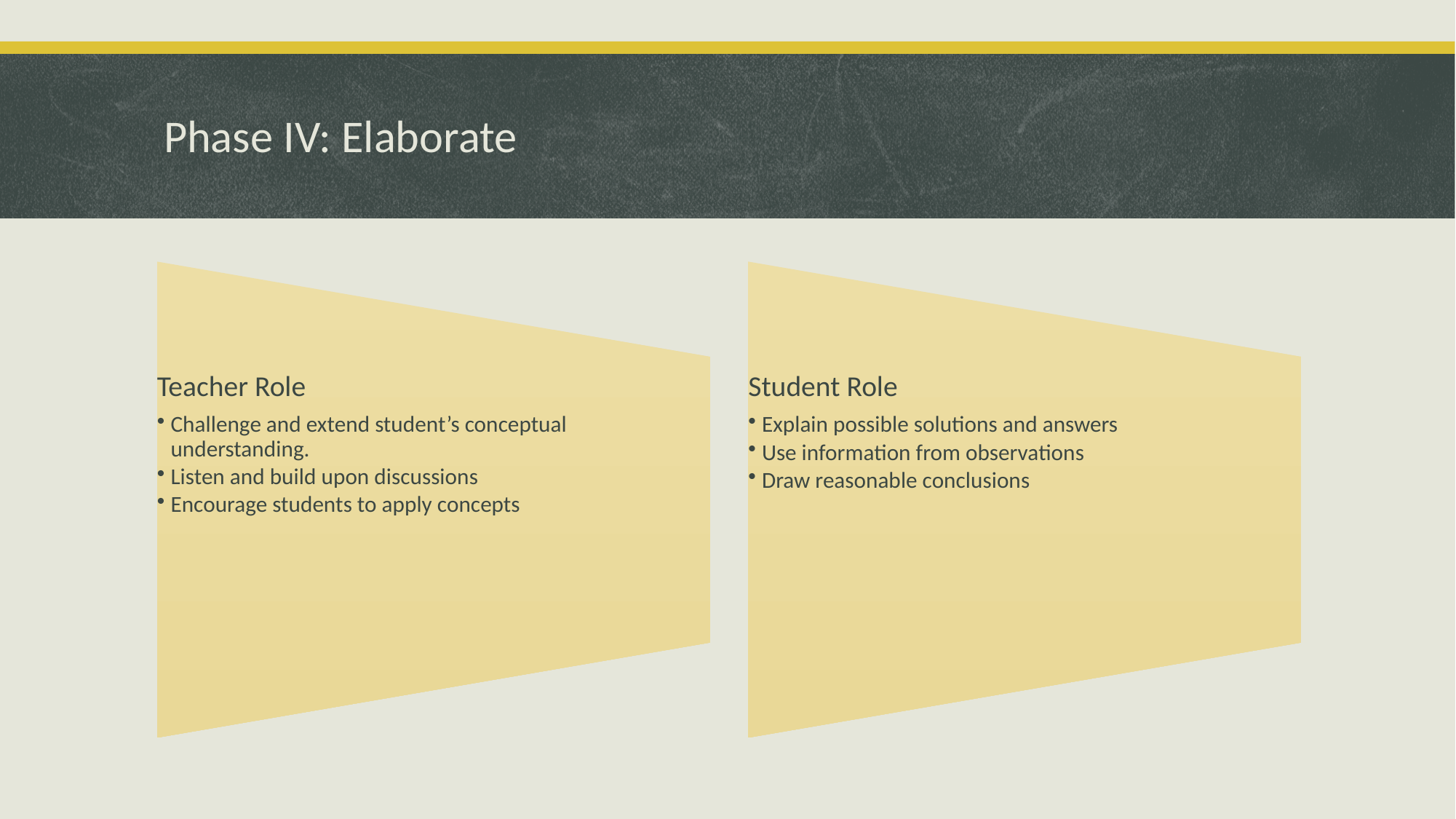

# Phase IV: Elaborate
Teacher Role
Challenge and extend student’s conceptual understanding.
Listen and build upon discussions
Encourage students to apply concepts

Student Role
Explain possible solutions and answers
Use information from observations
Draw reasonable conclusions